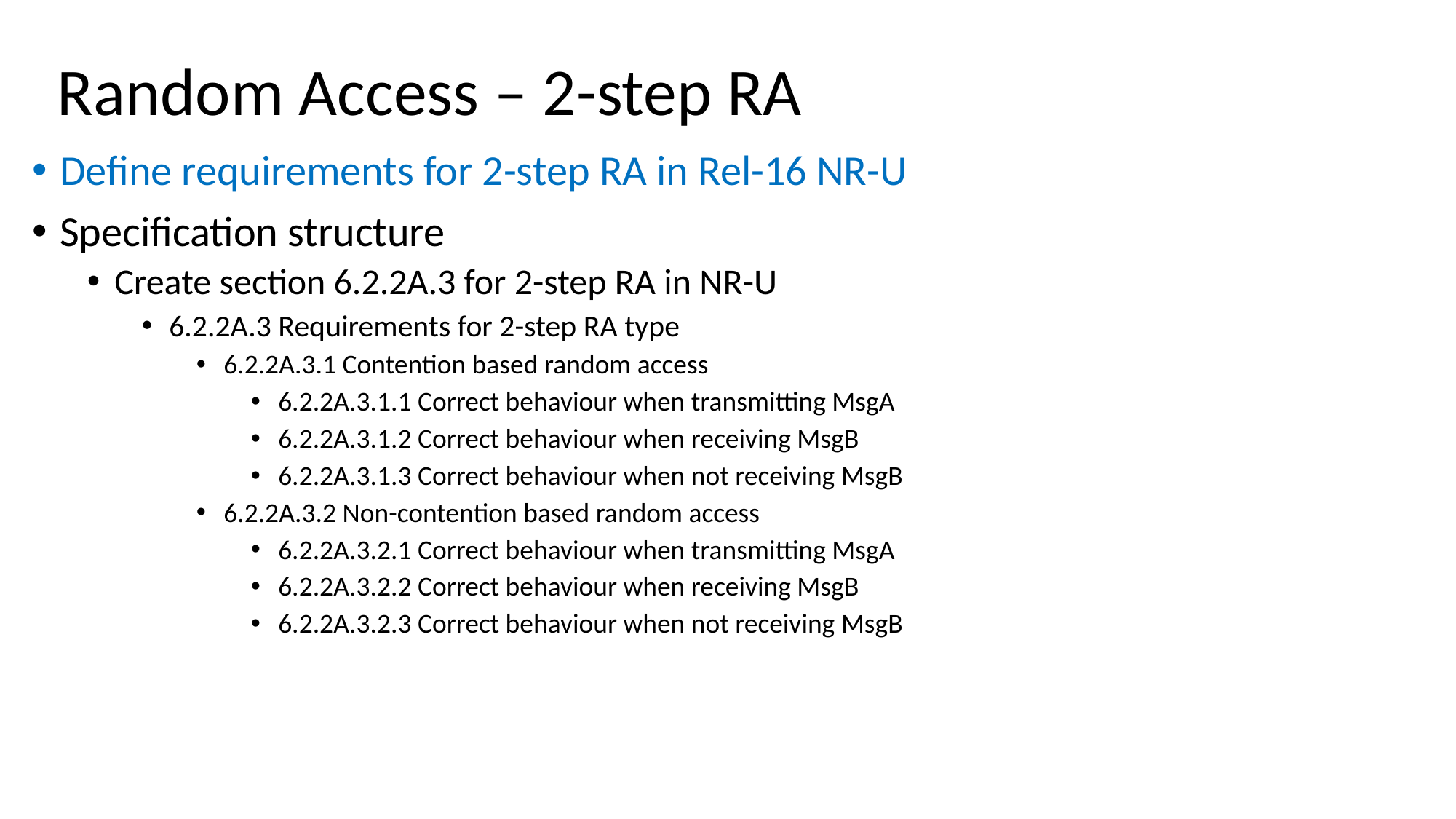

# Random Access – 2-step RA
Define requirements for 2-step RA in Rel-16 NR-U
Specification structure
Create section 6.2.2A.3 for 2-step RA in NR-U
6.2.2A.3 Requirements for 2-step RA type
6.2.2A.3.1 Contention based random access
6.2.2A.3.1.1 Correct behaviour when transmitting MsgA
6.2.2A.3.1.2 Correct behaviour when receiving MsgB
6.2.2A.3.1.3 Correct behaviour when not receiving MsgB
6.2.2A.3.2 Non-contention based random access
6.2.2A.3.2.1 Correct behaviour when transmitting MsgA
6.2.2A.3.2.2 Correct behaviour when receiving MsgB
6.2.2A.3.2.3 Correct behaviour when not receiving MsgB